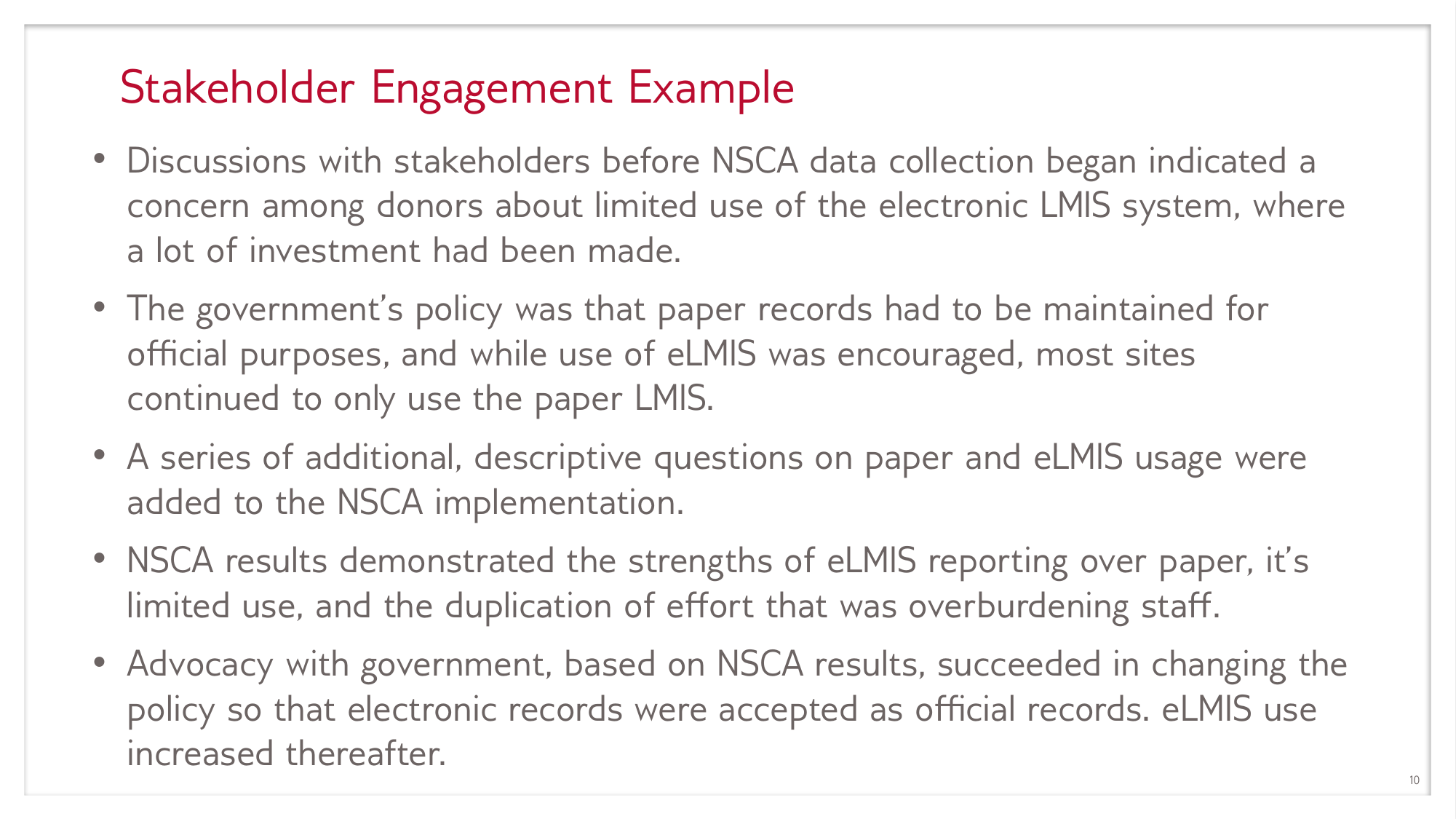

# Stakeholder Engagement Example
Discussions with stakeholders before NSCA data collection began indicated a concern among donors about limited use of the electronic LMIS system, where a lot of investment had been made.
The government’s policy was that paper records had to be maintained for official purposes, and while use of eLMIS was encouraged, most sites continued to only use the paper LMIS.
A series of additional, descriptive questions on paper and eLMIS usage were added to the NSCA implementation.
NSCA results demonstrated the strengths of eLMIS reporting over paper, it’s limited use, and the duplication of effort that was overburdening staff.
Advocacy with government, based on NSCA results, succeeded in changing the policy so that electronic records were accepted as official records. eLMIS use increased thereafter.
10